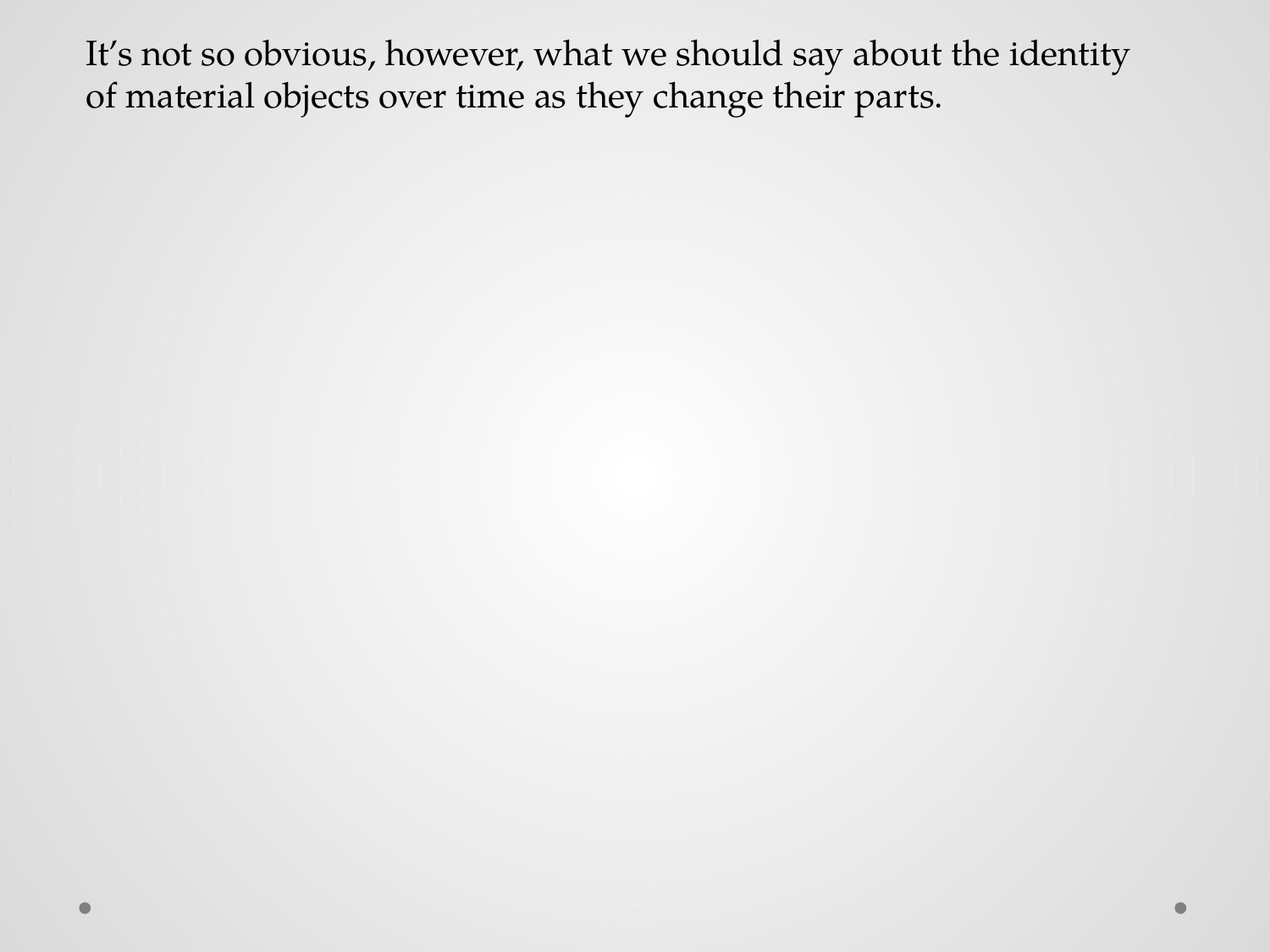

It’s not so obvious, however, what we should say about the identity of material objects over time as they change their parts.